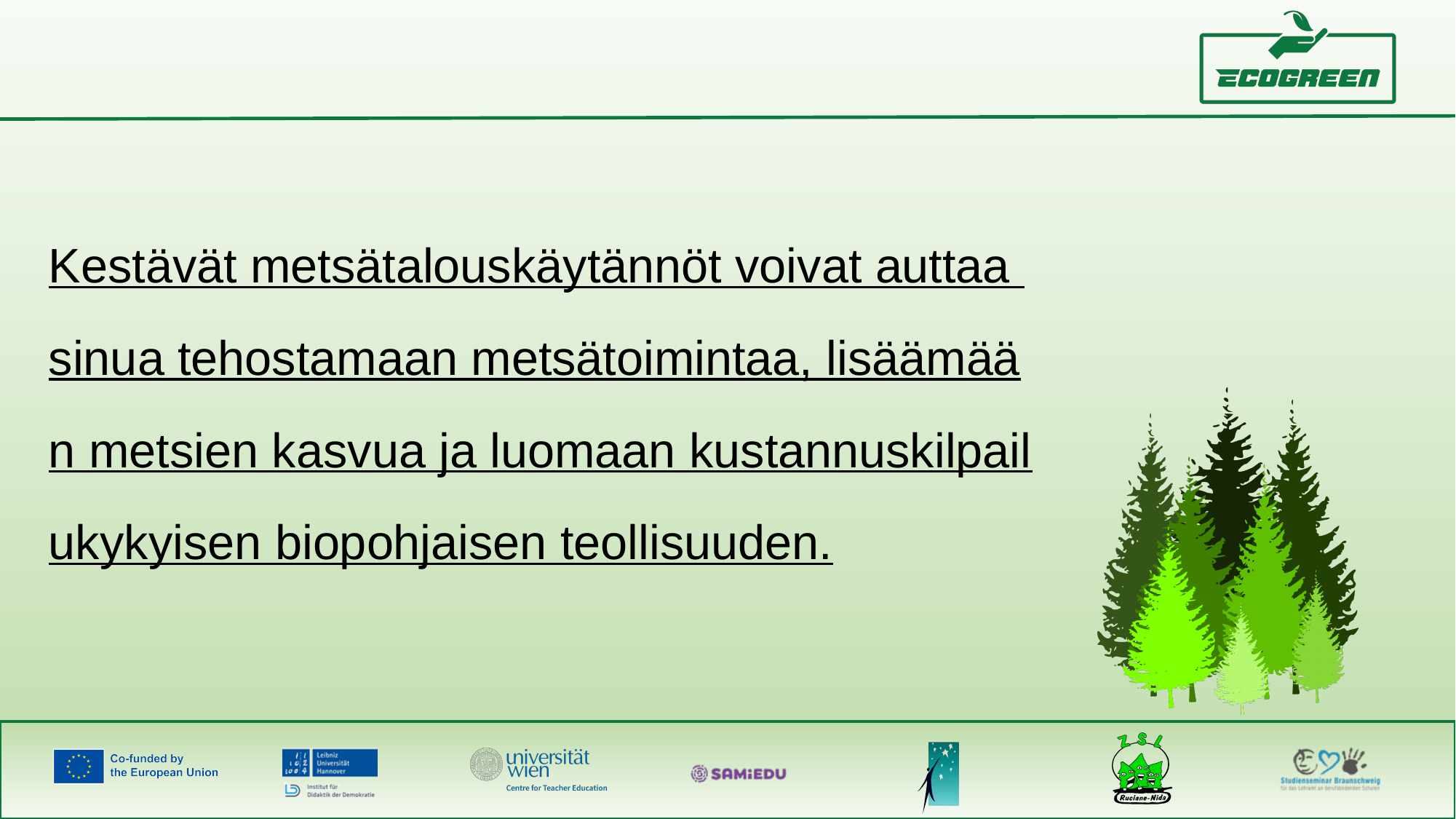

Kestävät metsätalouskäytännöt voivat auttaa sinua tehostamaan metsätoimintaa, lisäämään metsien kasvua ja luomaan kustannuskilpailukykyisen biopohjaisen teollisuuden.